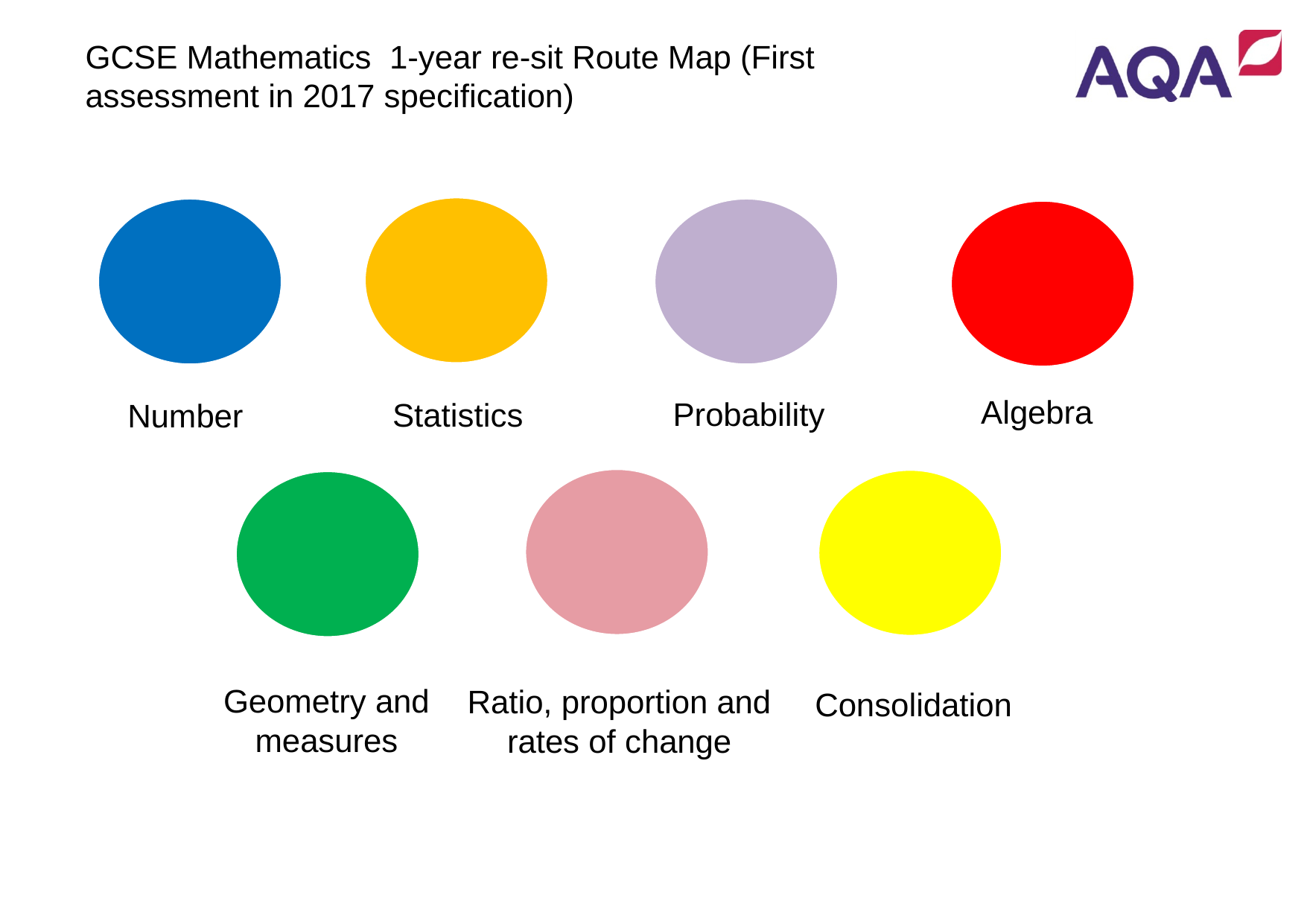

GCSE Mathematics  1-year re-sit Route Map (First assessment in 2017 specification)

Algebra
Probability
Statistics
Number

Geometry and measures
Ratio, proportion and rates of change
Consolidation